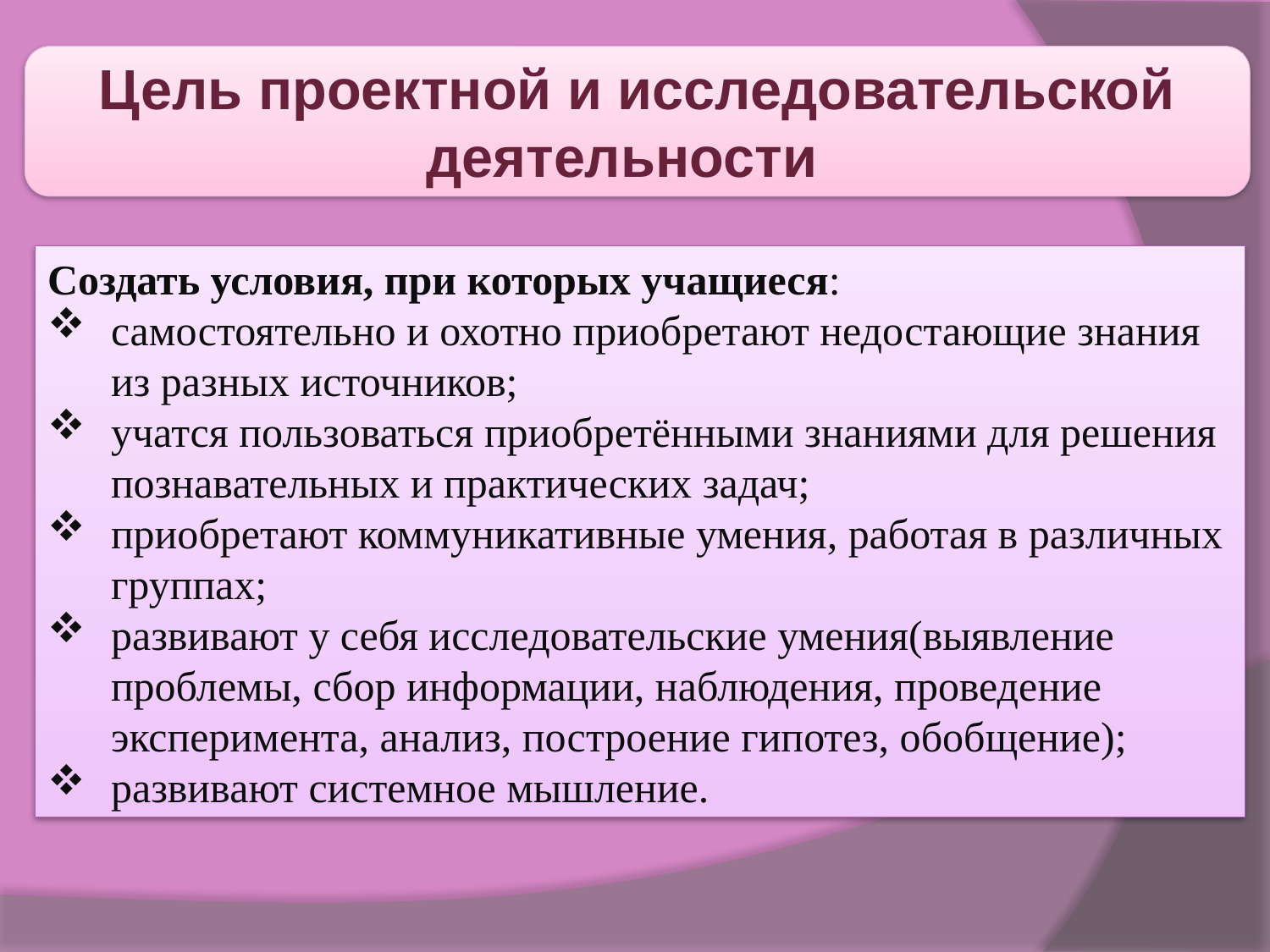

Цель проектной и исследовательской деятельности
Создать условия, при которых учащиеся:
самостоятельно и охотно приобретают недостающие знания из разных источников;
учатся пользоваться приобретёнными знаниями для решения познавательных и практических задач;
приобретают коммуникативные умения, работая в различных группах;
развивают у себя исследовательские умения(выявление проблемы, сбор информации, наблюдения, проведение эксперимента, анализ, построение гипотез, обобщение);
развивают системное мышление.